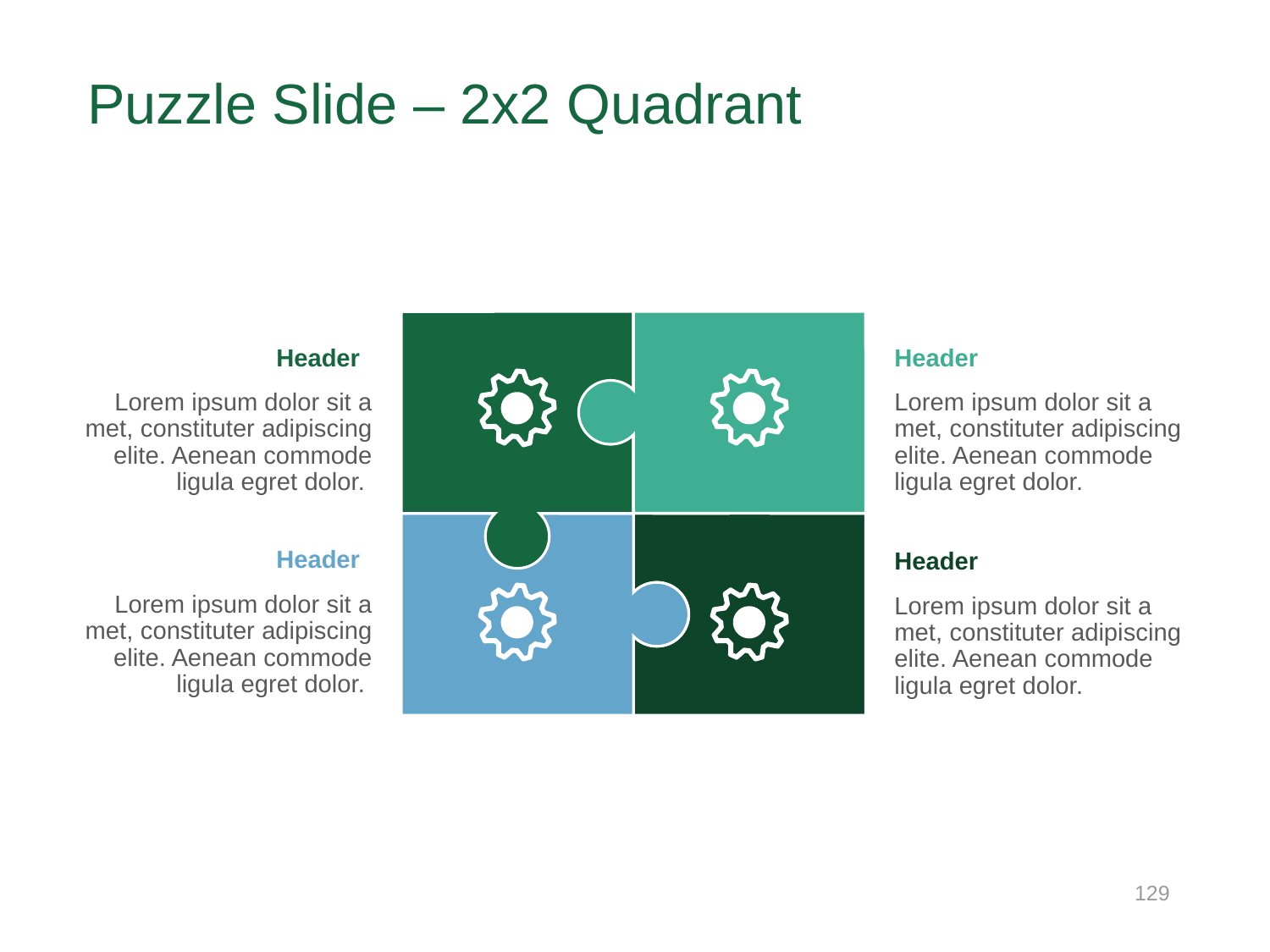

# Puzzle Slide – 2x2 Quadrant

Header
Header

Lorem ipsum dolor sit a met, constituter adipiscing elite. Aenean commode ligula egret dolor.
Lorem ipsum dolor sit a met, constituter adipiscing elite. Aenean commode ligula egret dolor.

Header
Lorem ipsum dolor sit a met, constituter adipiscing elite. Aenean commode ligula egret dolor.
Header
Lorem ipsum dolor sit a met, constituter adipiscing elite. Aenean commode ligula egret dolor.

129